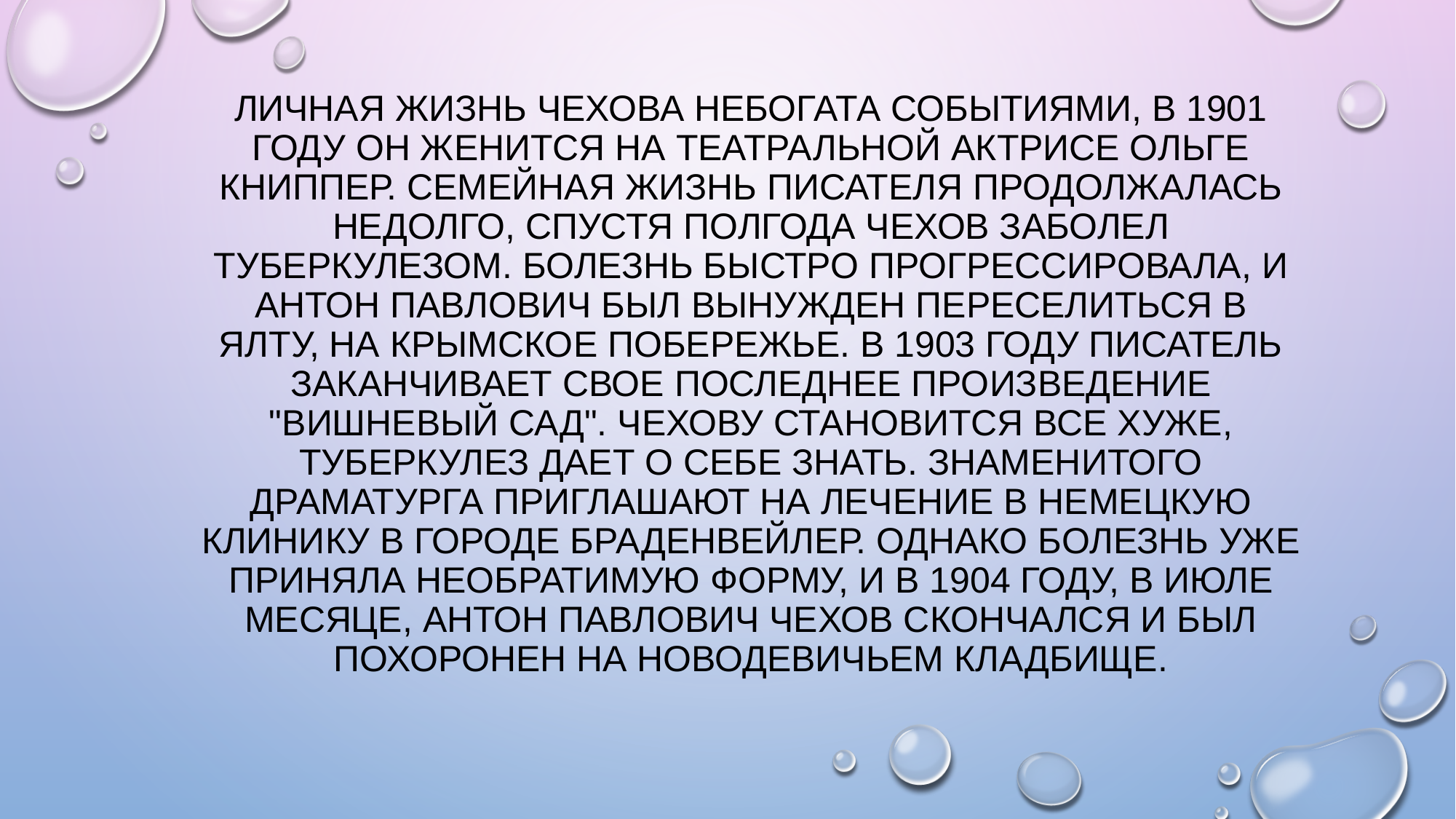

# Личная жизнь Чехова небогата событиями, в 1901 году он женится на театральной актрисе Ольге Книппер. Семейная жизнь писателя продолжалась недолго, спустя полгода Чехов заболел туберкулезом. Болезнь быстро прогрессировала, и Антон Павлович был вынужден переселиться в Ялту, на крымское побережье. В 1903 году писатель заканчивает свое последнее произведение "Вишневый сад". Чехову становится все хуже, туберкулез дает о себе знать. Знаменитого драматурга приглашают на лечение в немецкую клинику в городе Браденвейлер. Однако болезнь уже приняла необратимую форму, и в 1904 году, в июле месяце, Антон Павлович Чехов скончался и был похоронен на Новодевичьем кладбище.